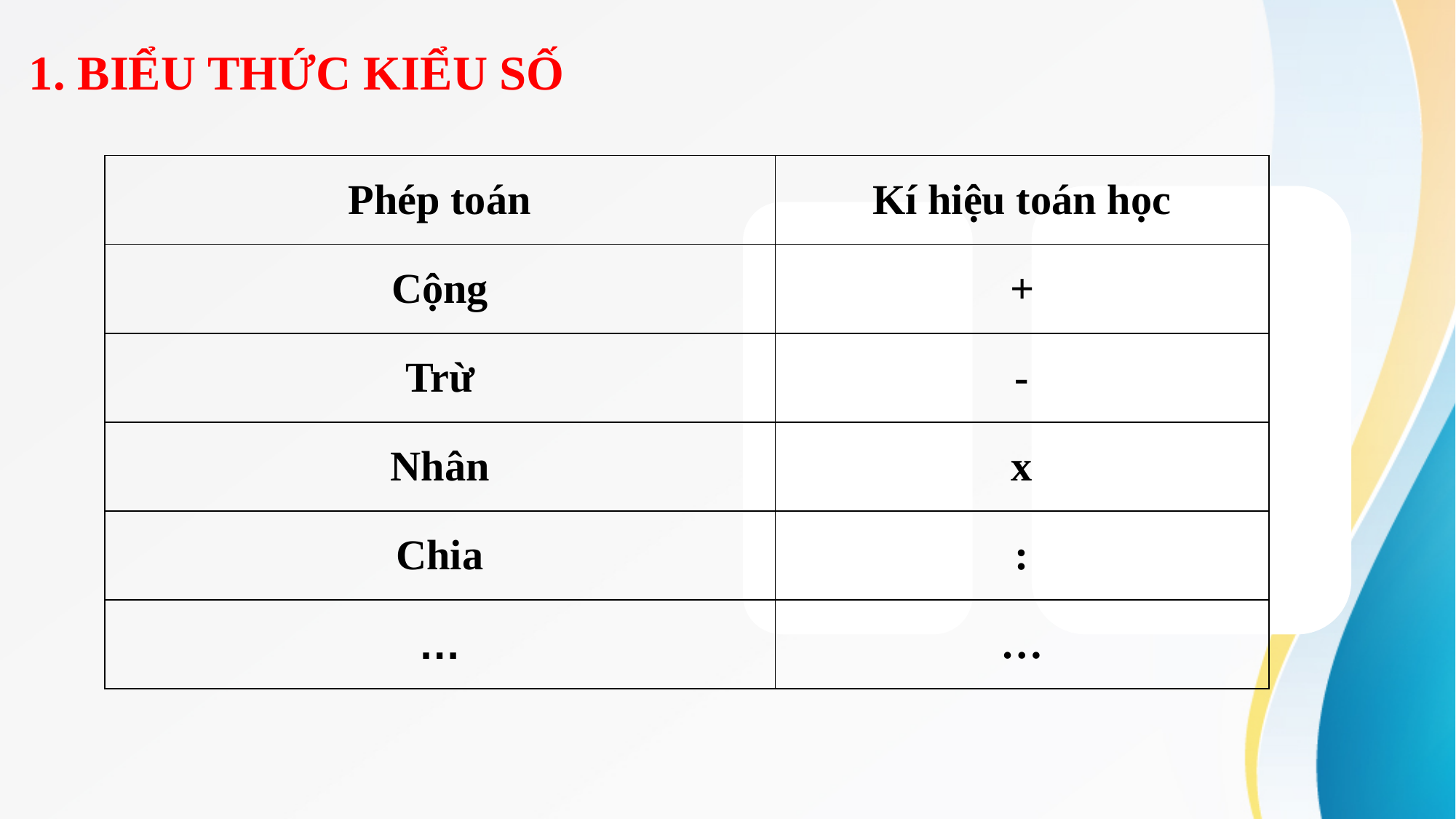

1. BIỂU THỨC KIỂU SỐ
| Phép toán | Kí hiệu toán học |
| --- | --- |
| Cộng | + |
| Trừ | - |
| Nhân | x |
| Chia | : |
| … | … |